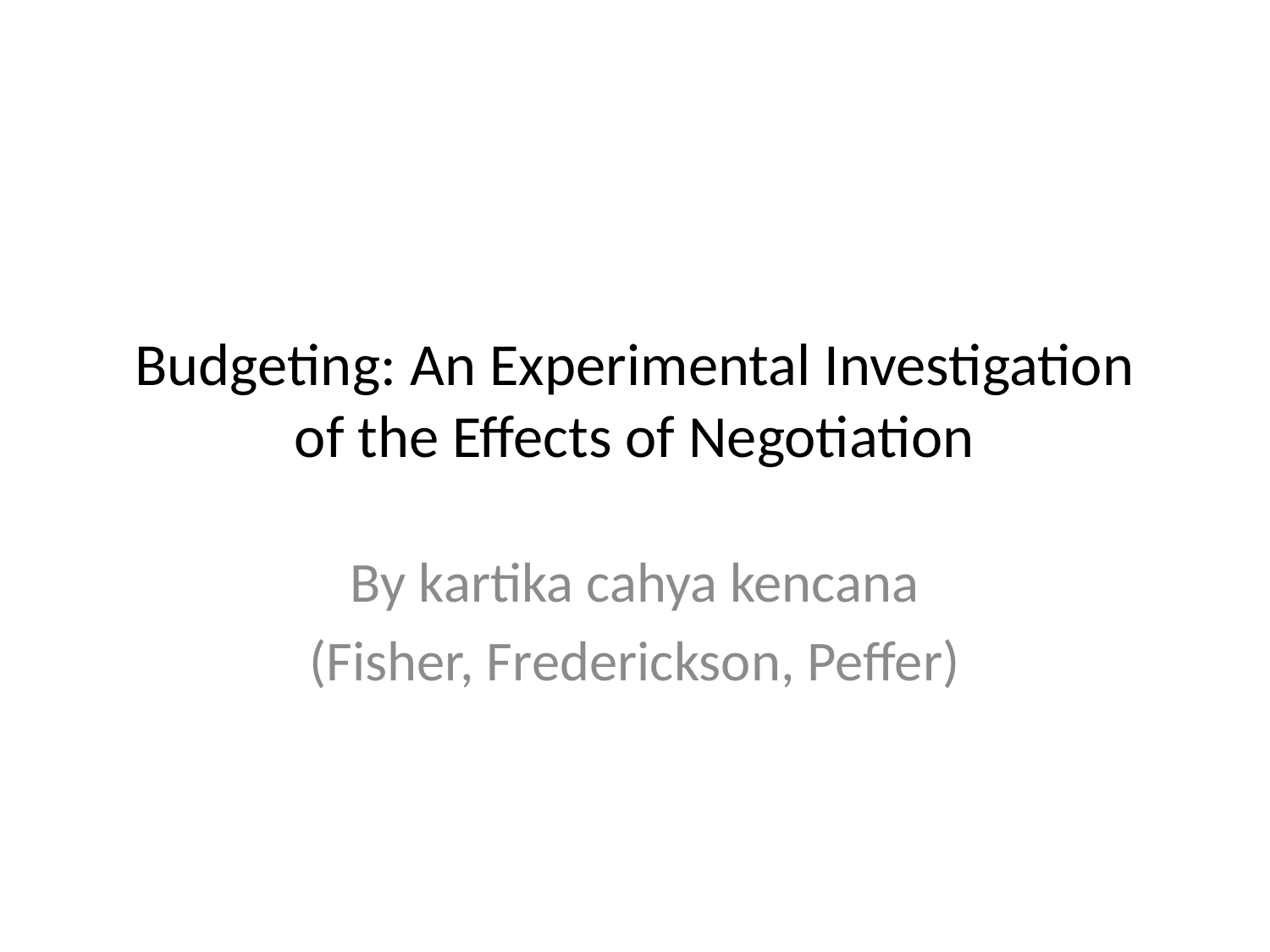

# Budgeting: An Experimental Investigation of the Effects of Negotiation
By kartika cahya kencana
(Fisher, Frederickson, Peffer)